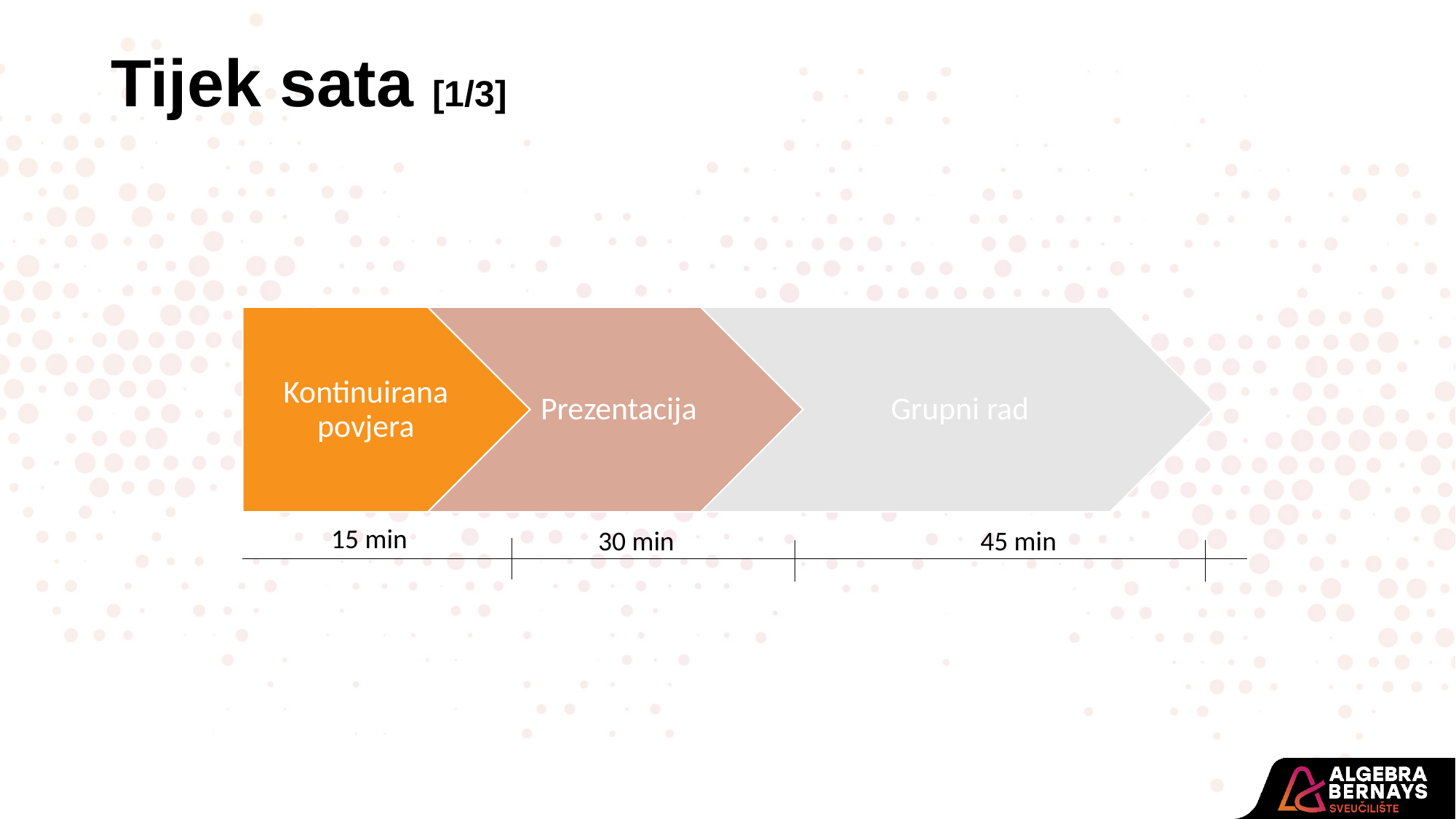

Tijek sata [1/3]
Kontinuirana povjera
Prezentacija
Grupni rad
15 min
30 min
45 min